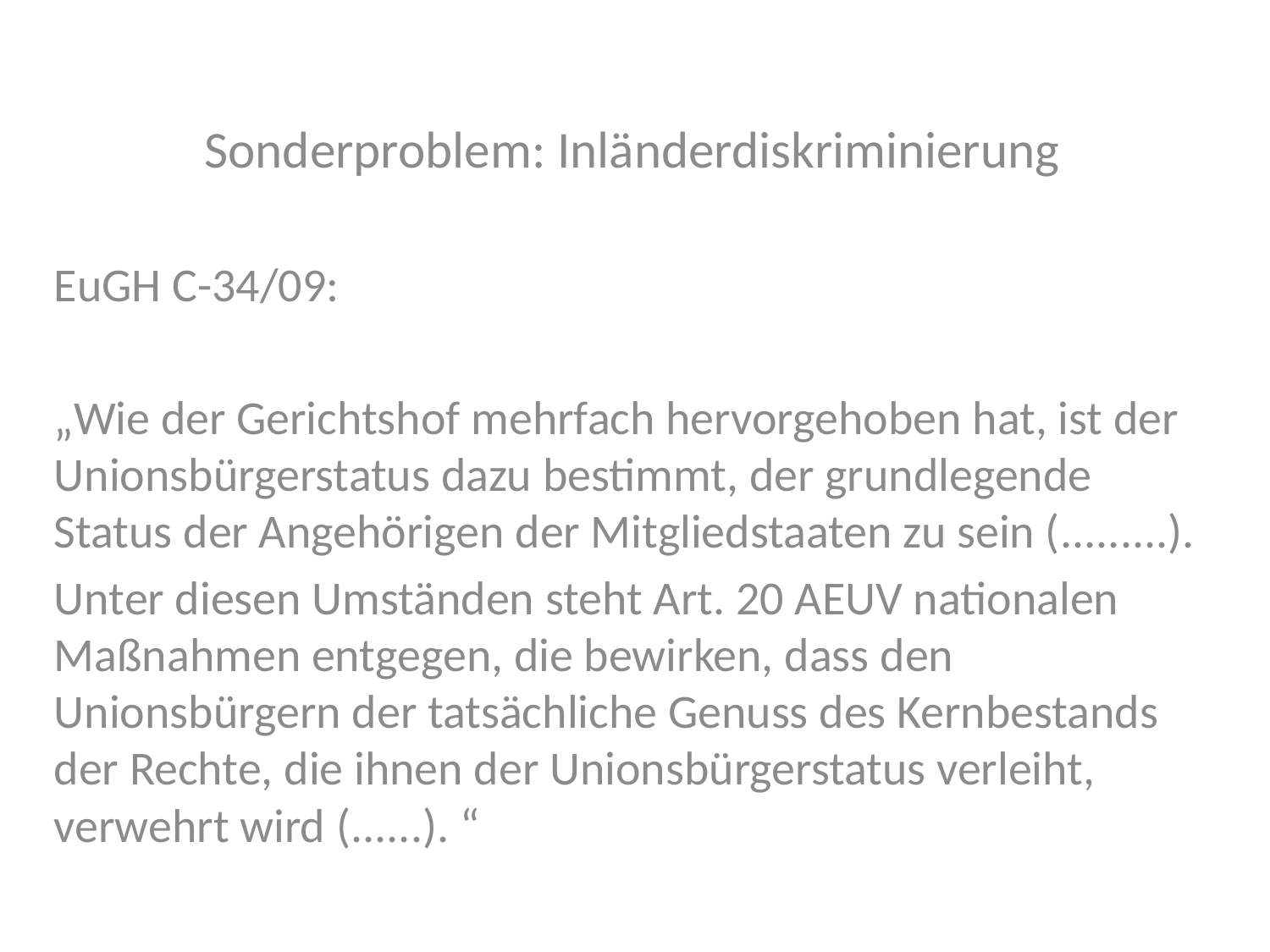

Sonderproblem: Inländerdiskriminierung

EuGH C-34/09:

„Wie der Gerichtshof mehrfach hervorgehoben hat, ist der Unionsbürgerstatus dazu bestimmt, der grundlegende Status der Angehörigen der Mitgliedstaaten zu sein (.........).
Unter diesen Umständen steht Art. 20 AEUV nationalen Maßnahmen entgegen, die bewirken, dass den Unionsbürgern der tatsächliche Genuss des Kernbestands der Rechte, die ihnen der Unionsbürgerstatus verleiht, verwehrt wird (......). “